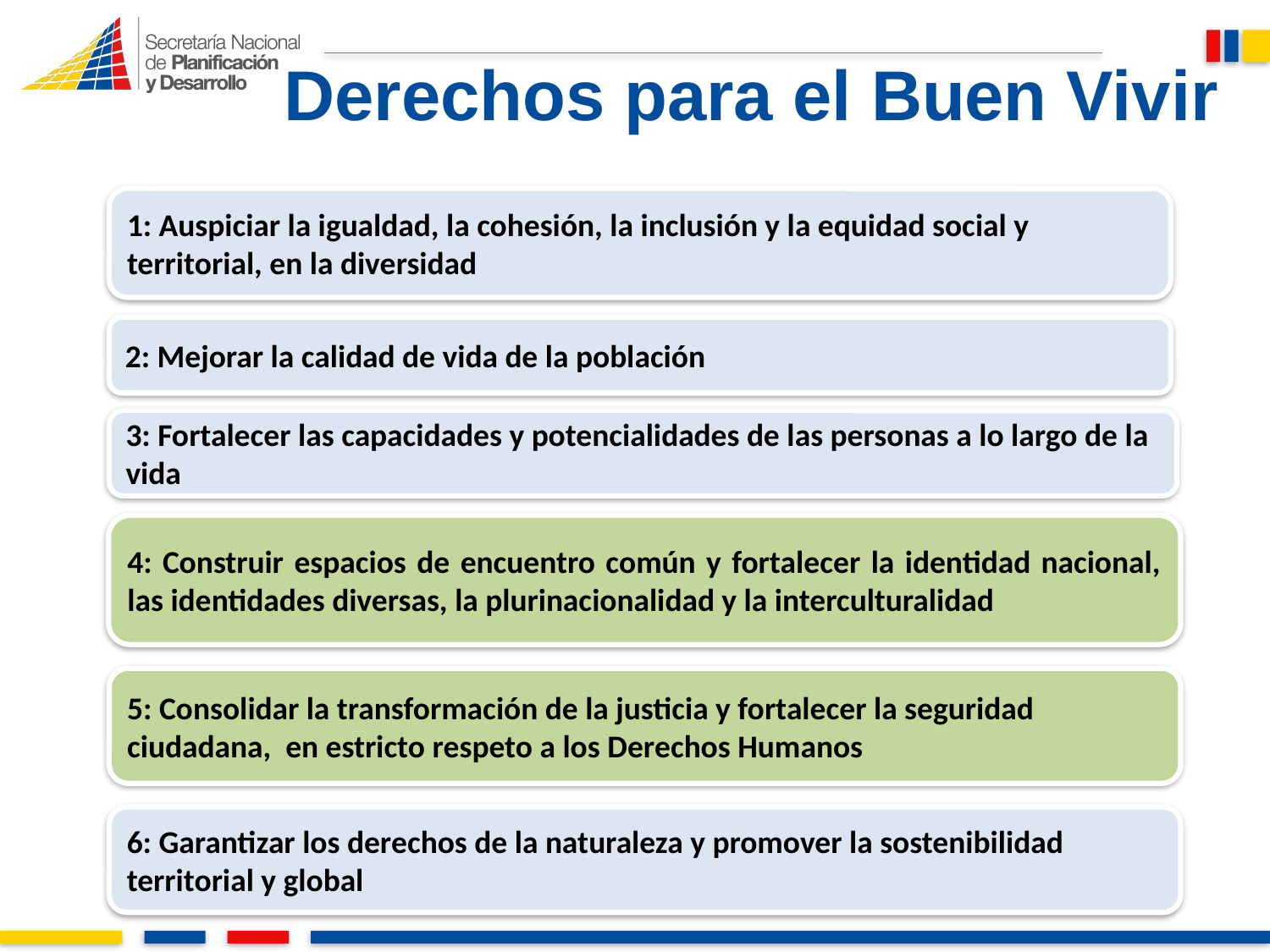

Derechos para el Buen Vivir
1: Auspiciar la igualdad, la cohesión, la inclusión y la equidad social y territorial, en la diversidad
2: Mejorar la calidad de vida de la población
3: Fortalecer las capacidades y potencialidades de las personas a lo largo de la vida
4: Construir espacios de encuentro común y fortalecer la identidad nacional, las identidades diversas, la plurinacionalidad y la interculturalidad
5: Consolidar la transformación de la justicia y fortalecer la seguridad ciudadana,  en estricto respeto a los Derechos Humanos
6: Garantizar los derechos de la naturaleza y promover la sostenibilidad territorial y global